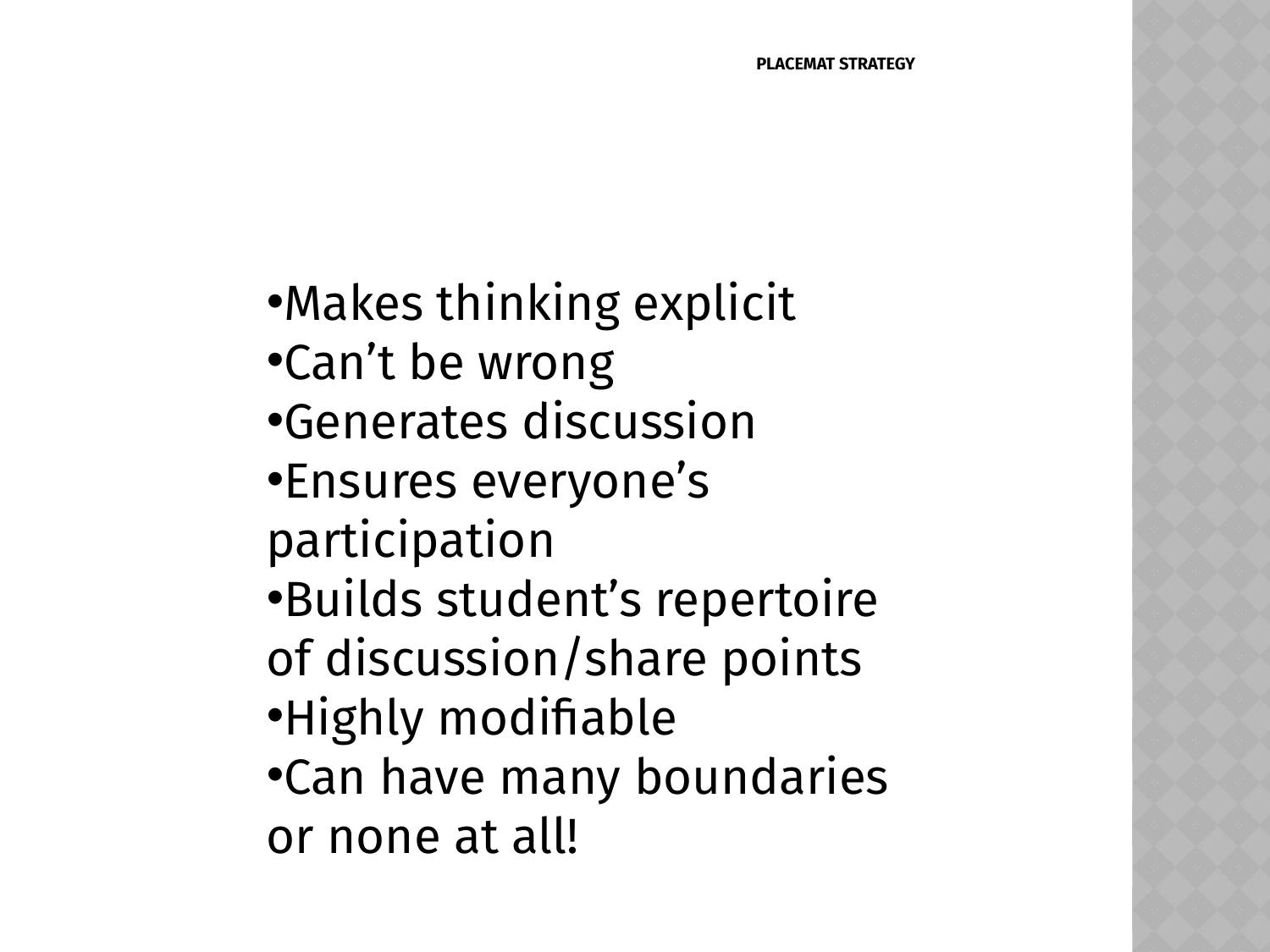

# Placemat Strategy
Makes thinking explicit
Can’t be wrong
Generates discussion
Ensures everyone’s participation
Builds student’s repertoire of discussion/share points
Highly modifiable
Can have many boundaries or none at all!